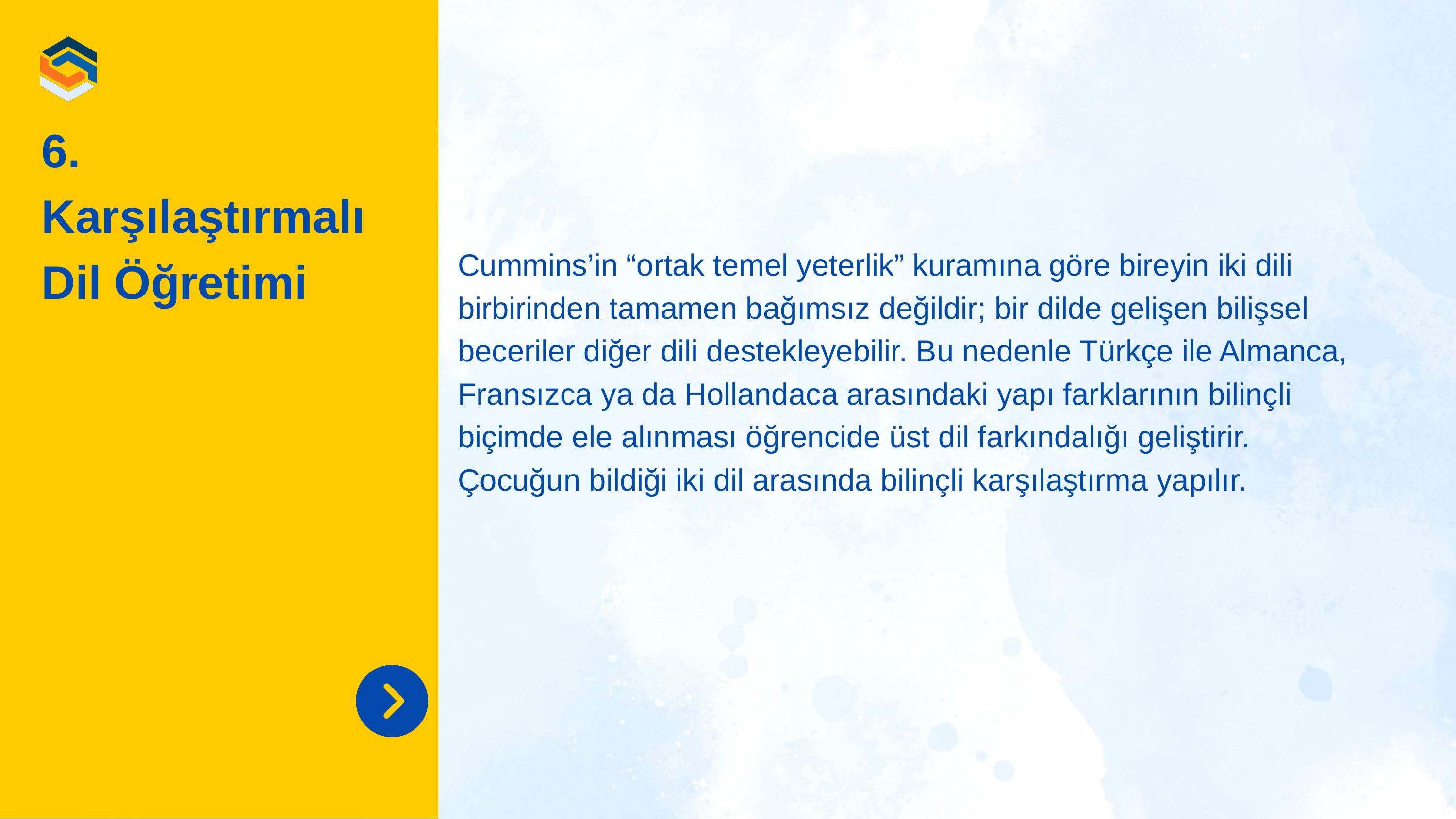

6. Karşılaştırmalı Dil Öğretimi

Cummins’in “ortak temel yeterlik” kuramına göre bireyin iki dili birbirinden tamamen bağımsız değildir; bir dilde gelişen bilişsel beceriler diğer dili destekleyebilir. Bu nedenle Türkçe ile Almanca, Fransızca ya da Hollandaca arasındaki yapı farklarının bilinçli biçimde ele alınması öğrencide üst dil farkındalığı geliştirir. Çocuğun bildiği iki dil arasında bilinçli karşılaştırma yapılır.